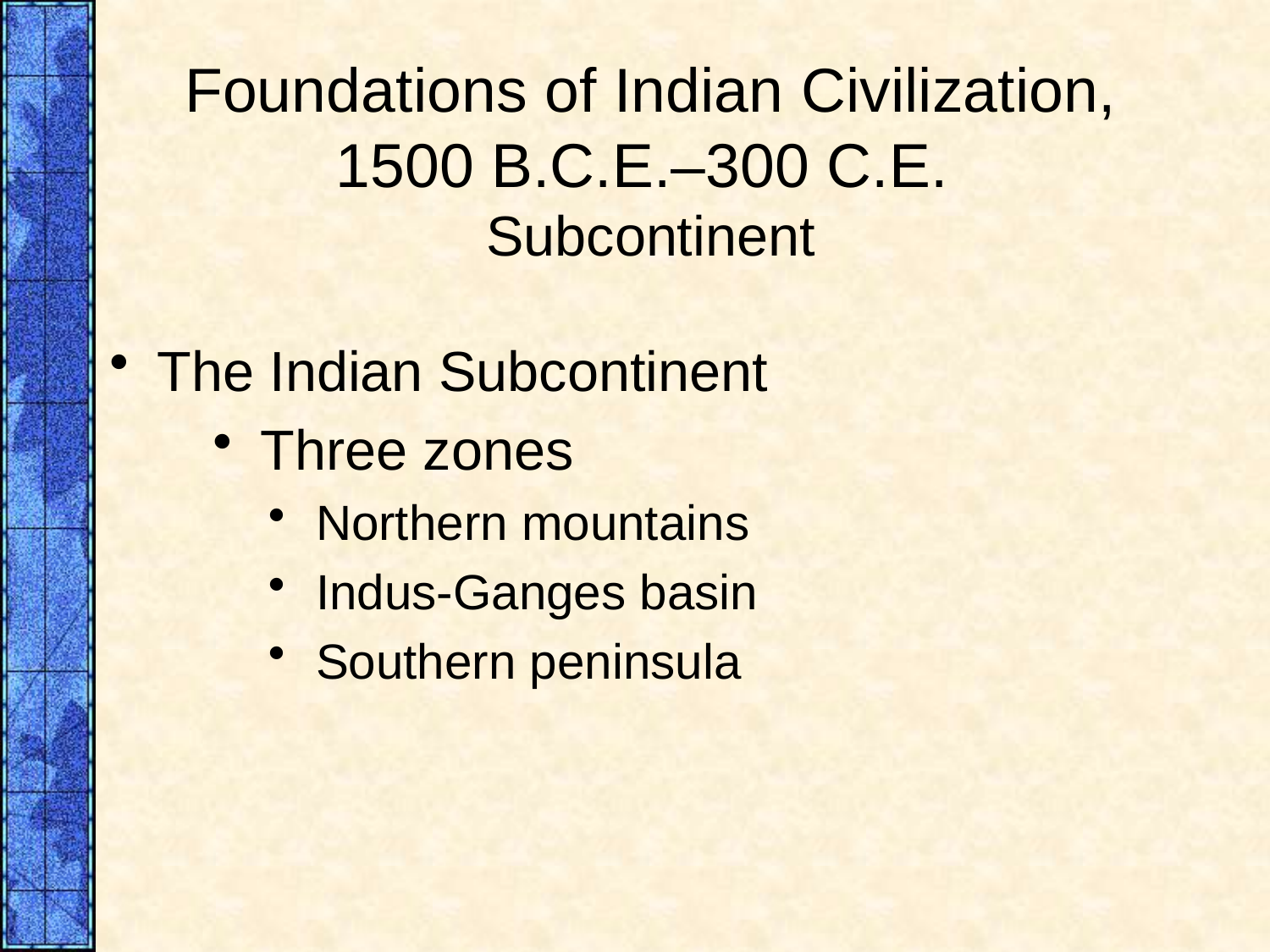

# Foundations of Indian Civilization, 1500 B.C.E.–300 C.E. Subcontinent
The Indian Subcontinent
Three zones
Northern mountains
Indus-Ganges basin
Southern peninsula